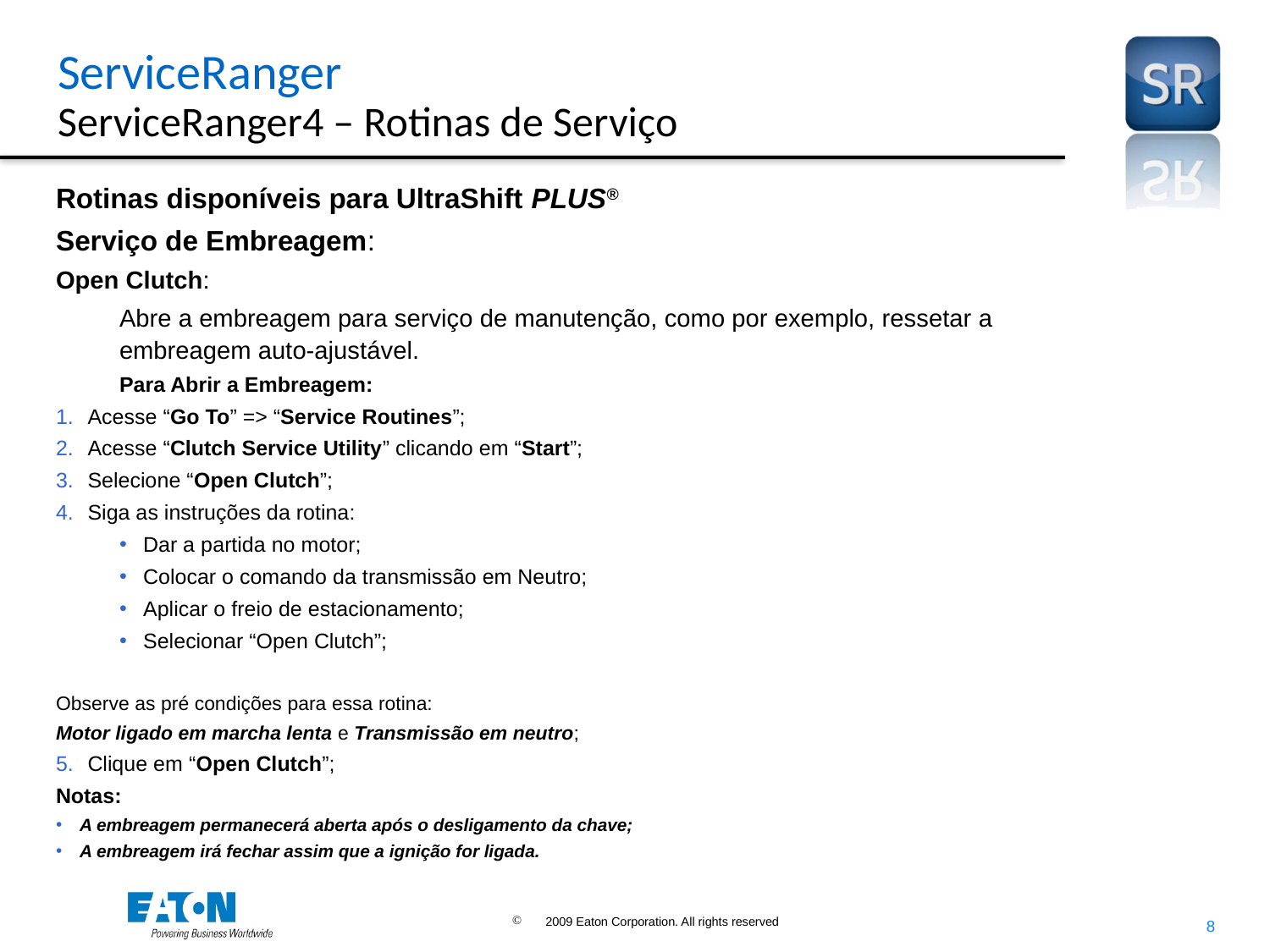

# ServiceRanger ServiceRanger4 – Rotinas de Serviço
Rotinas disponíveis para UltraShift PLUS®
Serviço de Embreagem:
Open Clutch:
Abre a embreagem para serviço de manutenção, como por exemplo, ressetar a embreagem auto-ajustável.
Para Abrir a Embreagem:
Acesse “Go To” => “Service Routines”;
Acesse “Clutch Service Utility” clicando em “Start”;
Selecione “Open Clutch”;
Siga as instruções da rotina:
Dar a partida no motor;
Colocar o comando da transmissão em Neutro;
Aplicar o freio de estacionamento;
Selecionar “Open Clutch”;

Observe as pré condições para essa rotina:
Motor ligado em marcha lenta e Transmissão em neutro;
Clique em “Open Clutch”;
Notas:
A embreagem permanecerá aberta após o desligamento da chave;
A embreagem irá fechar assim que a ignição for ligada.